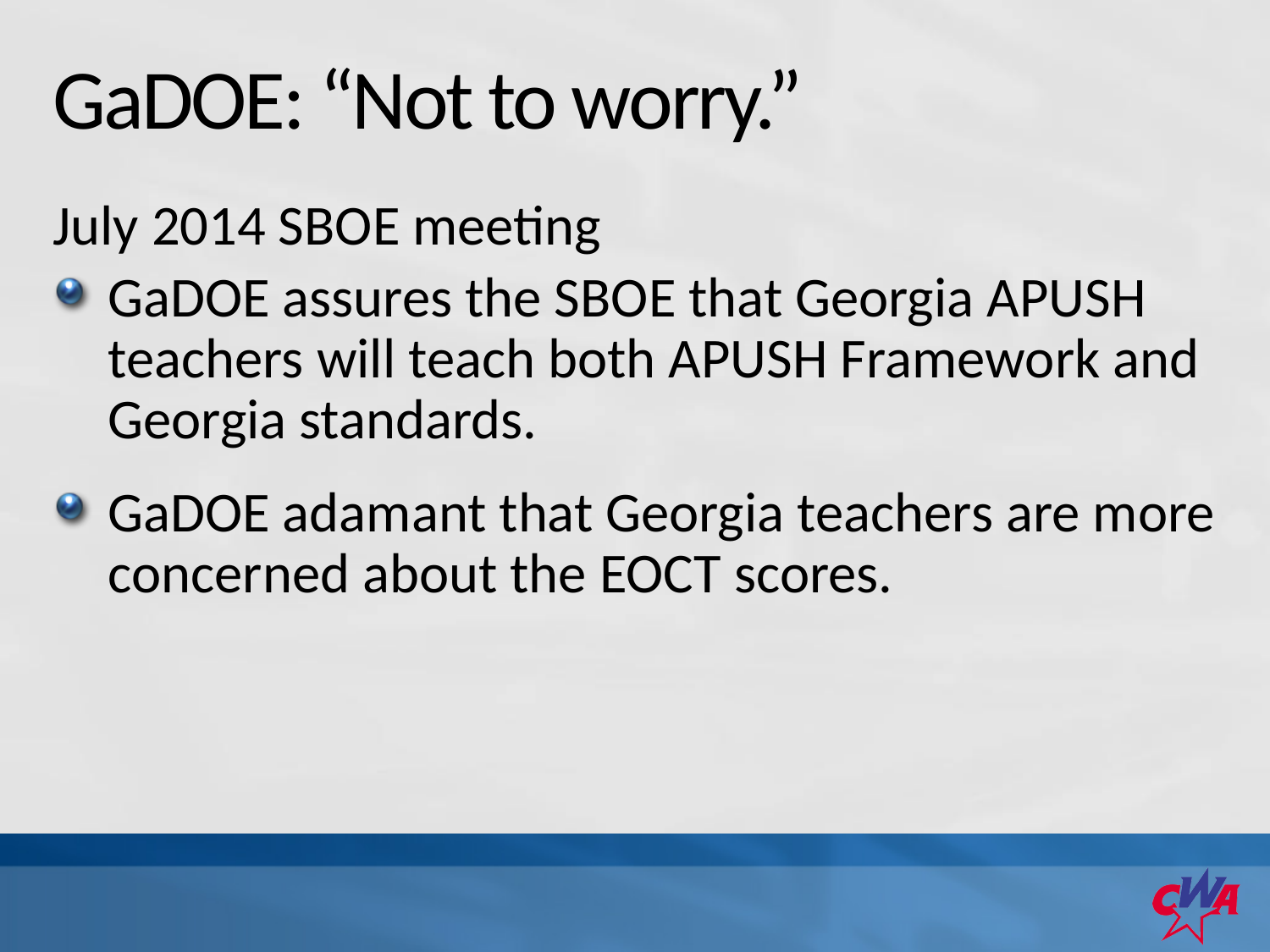

# GaDOE: “Not to worry.”
July 2014 SBOE meeting
GaDOE assures the SBOE that Georgia APUSH teachers will teach both APUSH Framework and Georgia standards.
GaDOE adamant that Georgia teachers are more concerned about the EOCT scores.